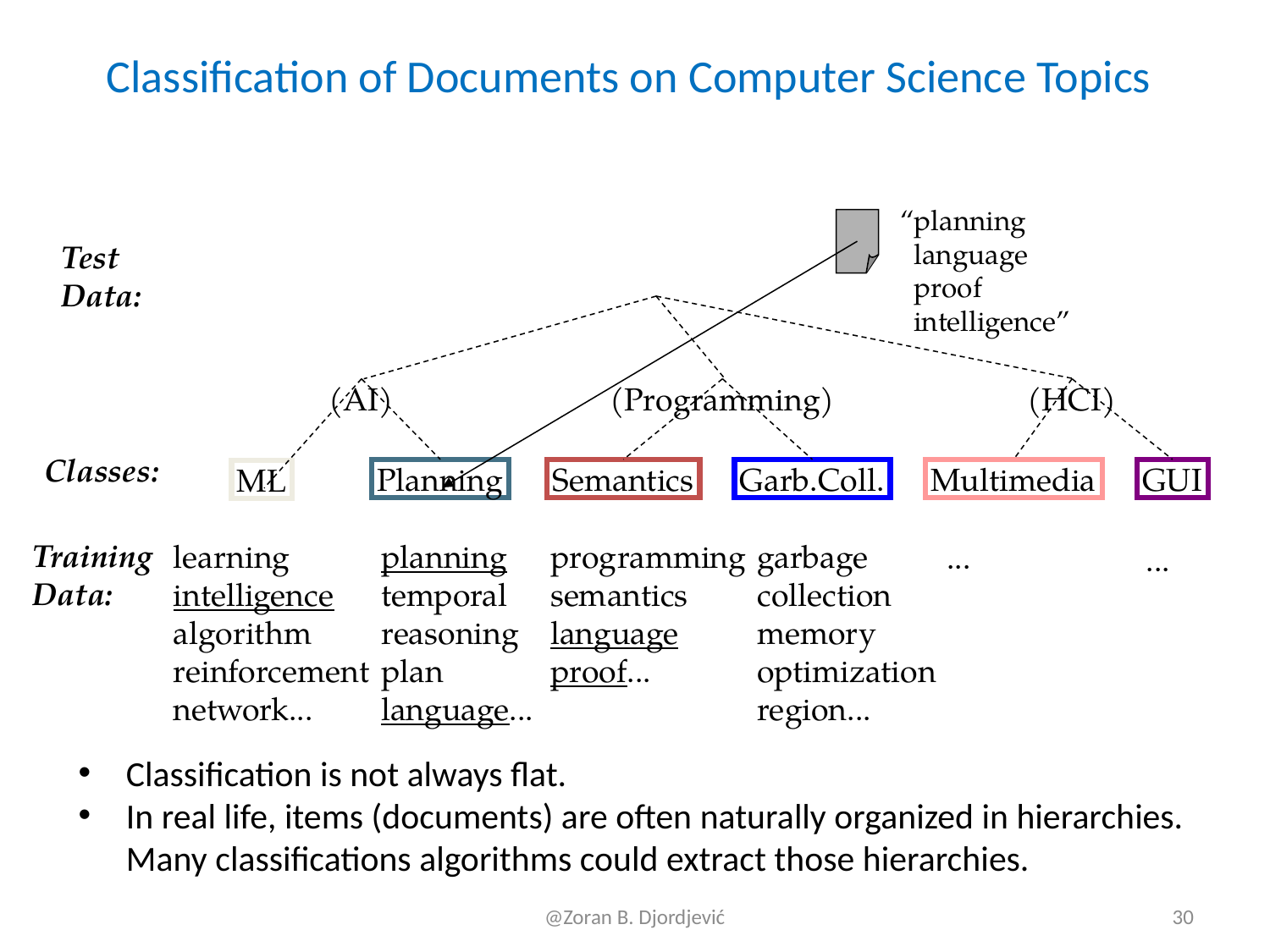

# Classification of Documents on Computer Science Topics
“planning
  language
  proof
  intelligence”

Test
Data:

(AI)
(Programming)
(HCI)
Classes:
Planning
Semantics
Garb.Coll.
Multimedia
GUI
ML
Training
Data:
learning
intelligence
algorithm
reinforcement
network...
planning
temporal
reasoning
plan
language...
programming
semantics
language
proof...
garbage
collection
memory
optimization
region...
...
...
Classification is not always flat.
In real life, items (documents) are often naturally organized in hierarchies. Many classifications algorithms could extract those hierarchies.
30
@Zoran B. Djordjević